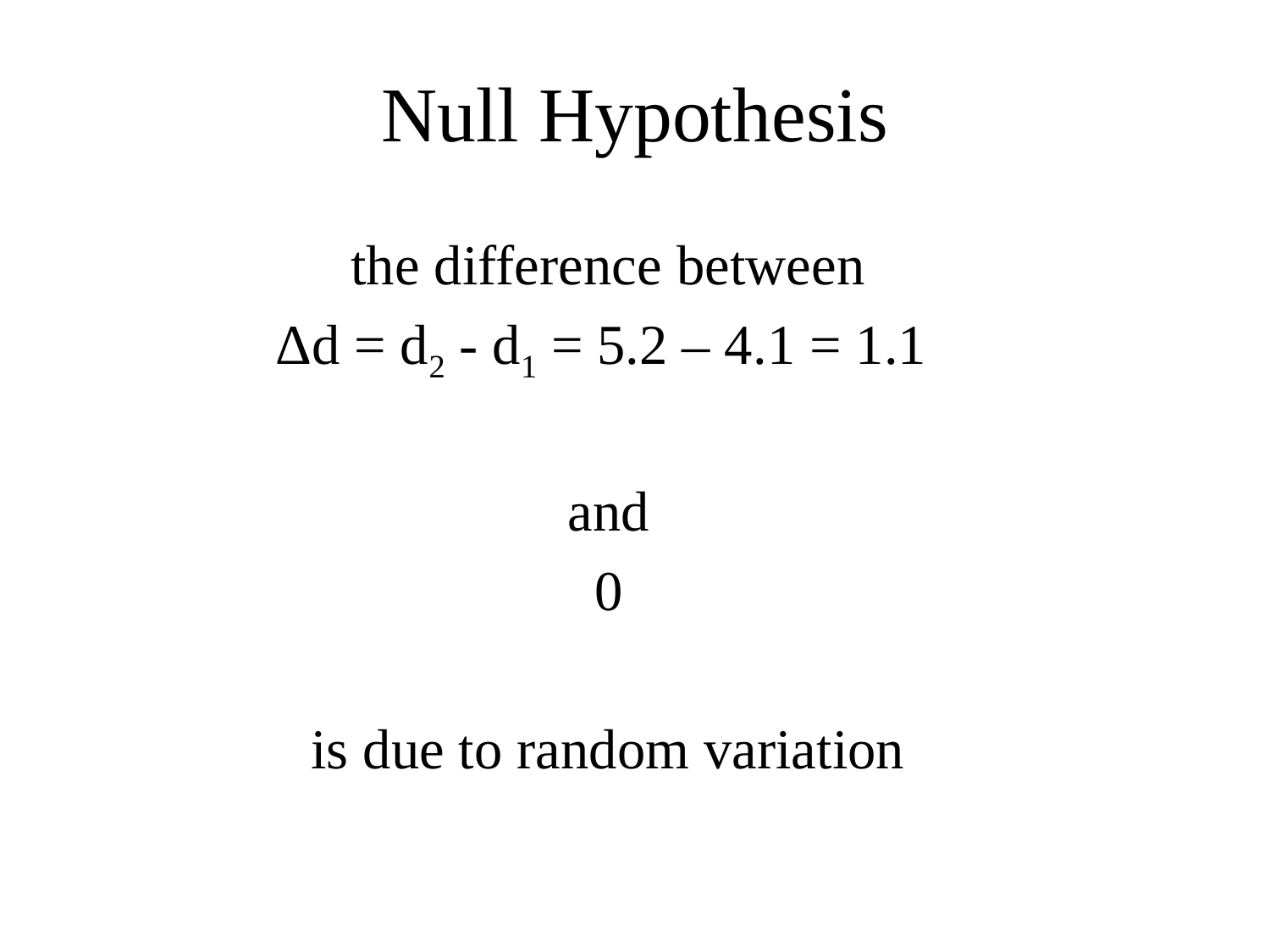

# Null Hypothesis
the difference between
Δd = d2 - d1 = 5.2 – 4.1 = 1.1

and
0

is due to random variation